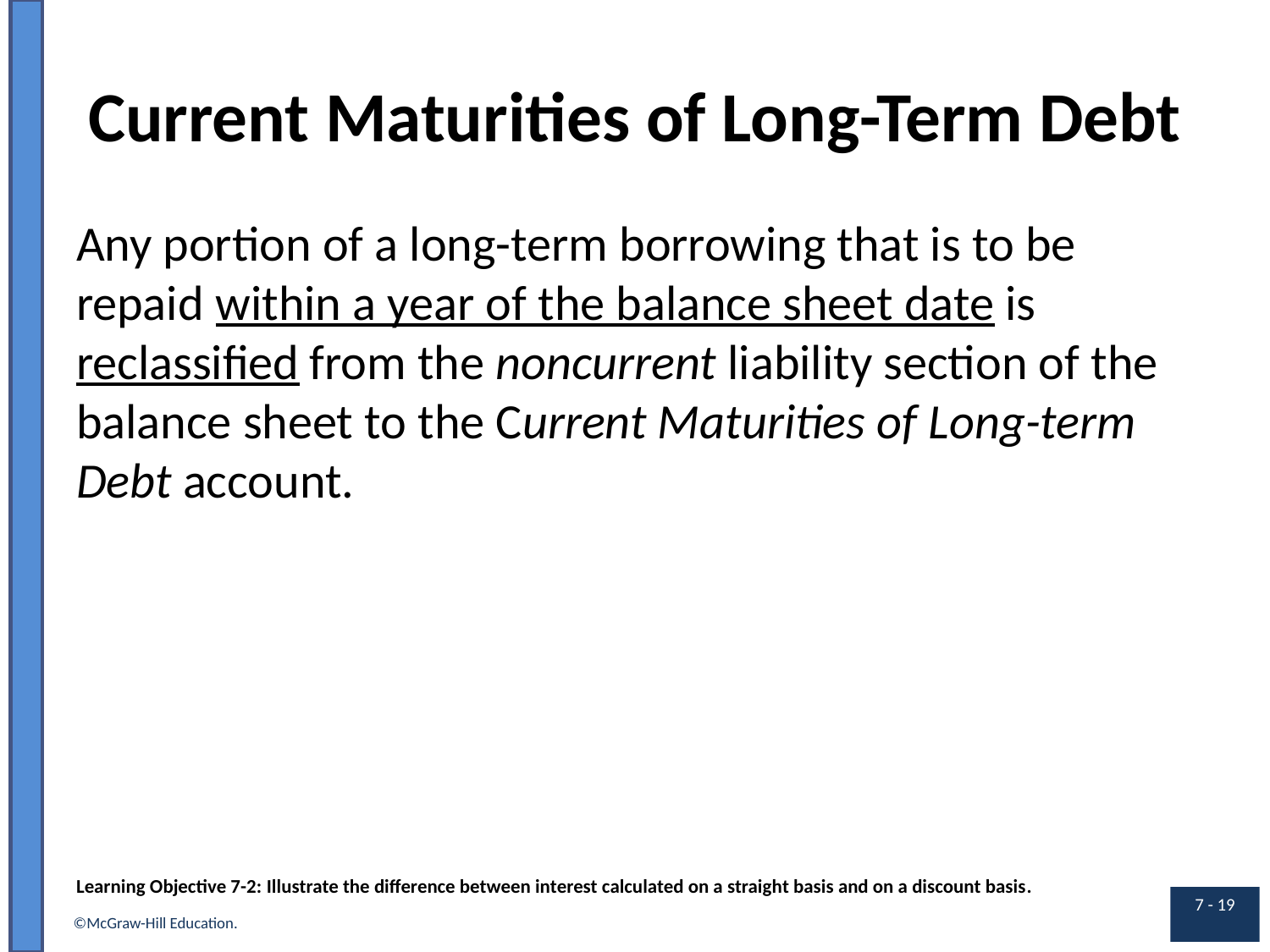

# Current Maturities of Long-Term Debt
Any portion of a long-term borrowing that is to be repaid begin underline within a year of the balance sheet date end underline is begin underline reclassified end underline from the noncurrent liability section of the balance sheet to the Current Maturities of Long-term Debt account.
Learning Objective 7-2: Illustrate the difference between interest calculated on a straight basis and on a discount basis.